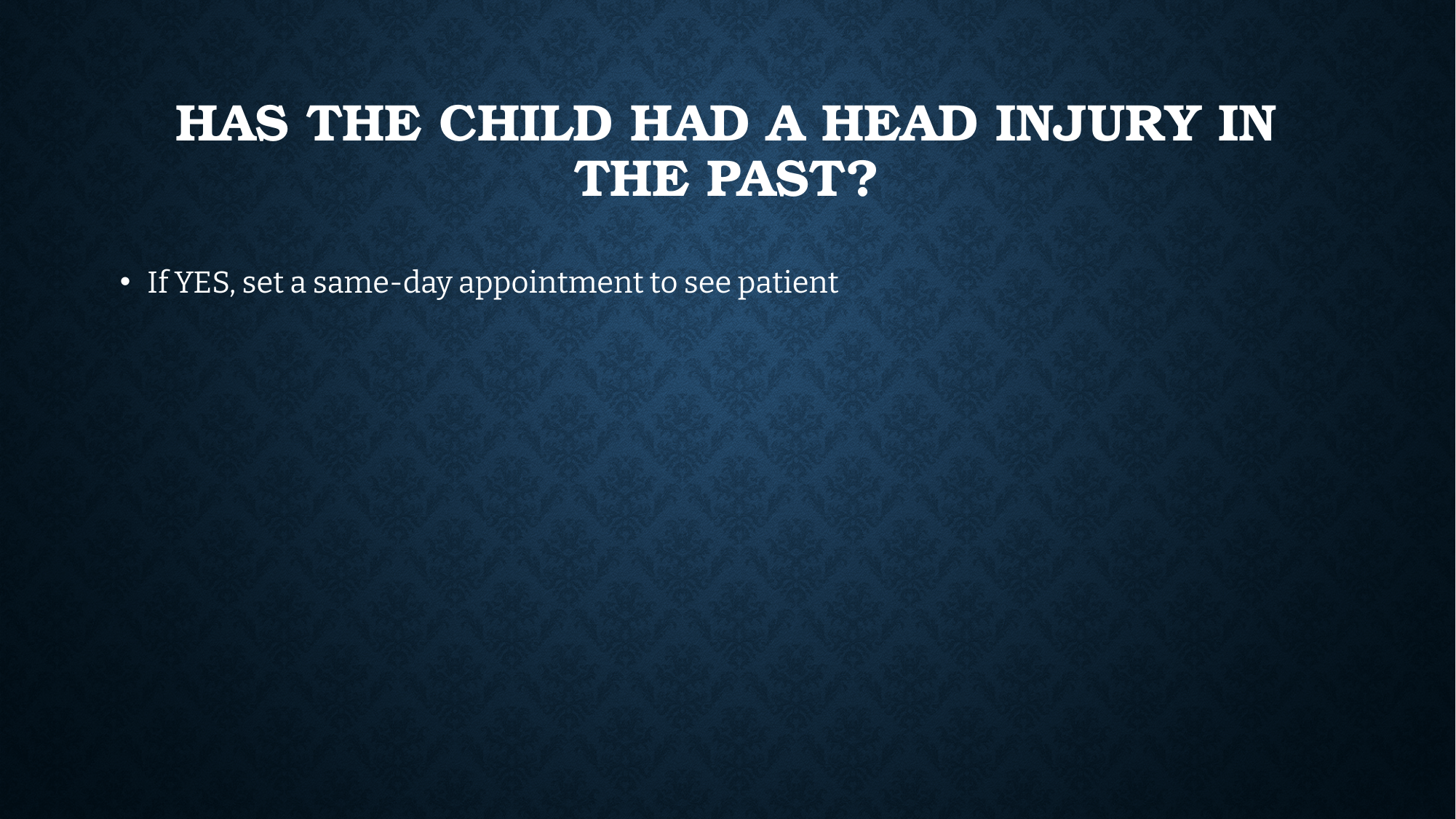

# Has the child had a head injury in the past?
If YES, set a same-day appointment to see patient